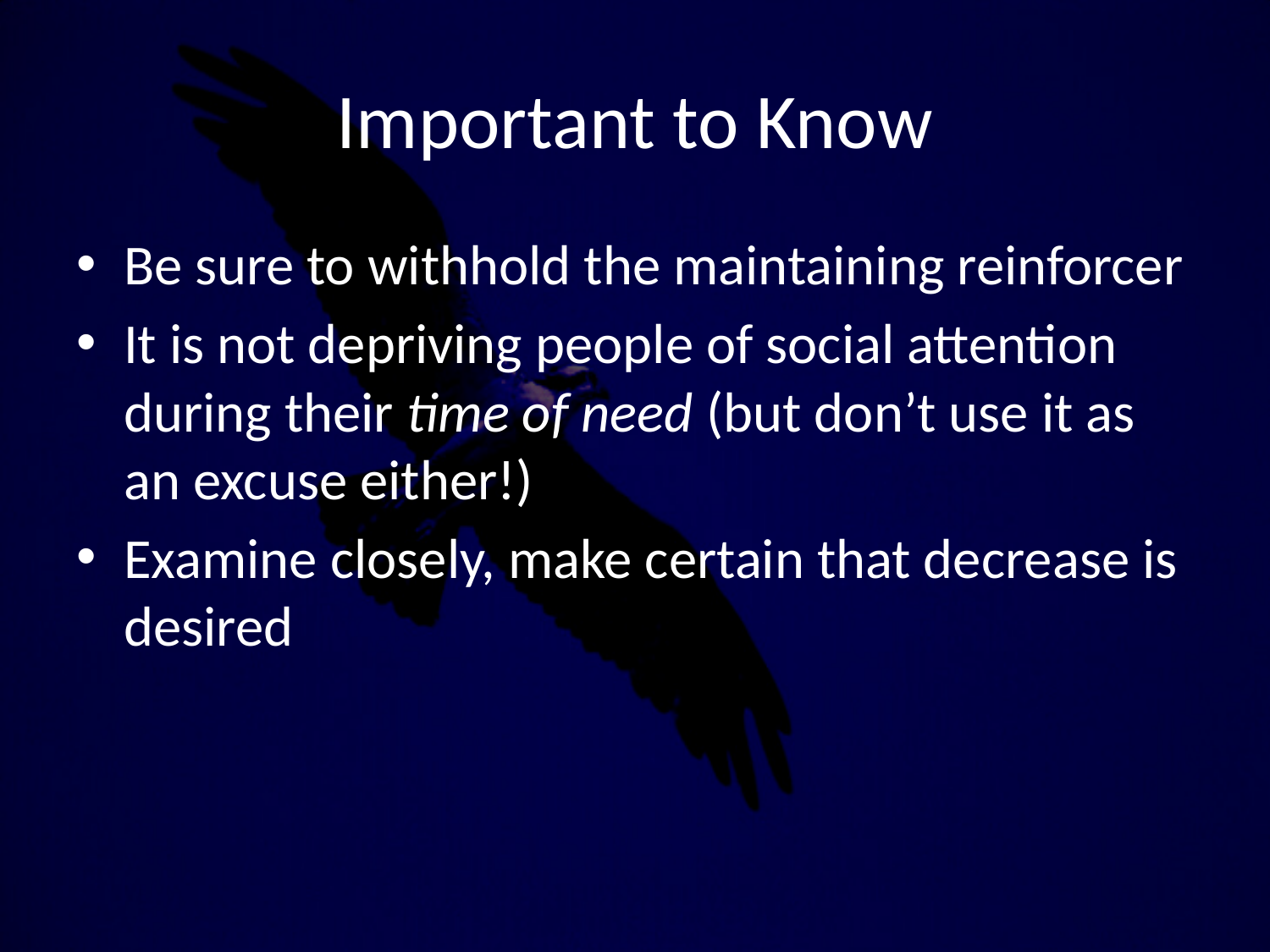

# Important to Know
Be sure to withhold the maintaining reinforcer
It is not depriving people of social attention during their time of need (but don’t use it as an excuse either!)
Examine closely, make certain that decrease is desired